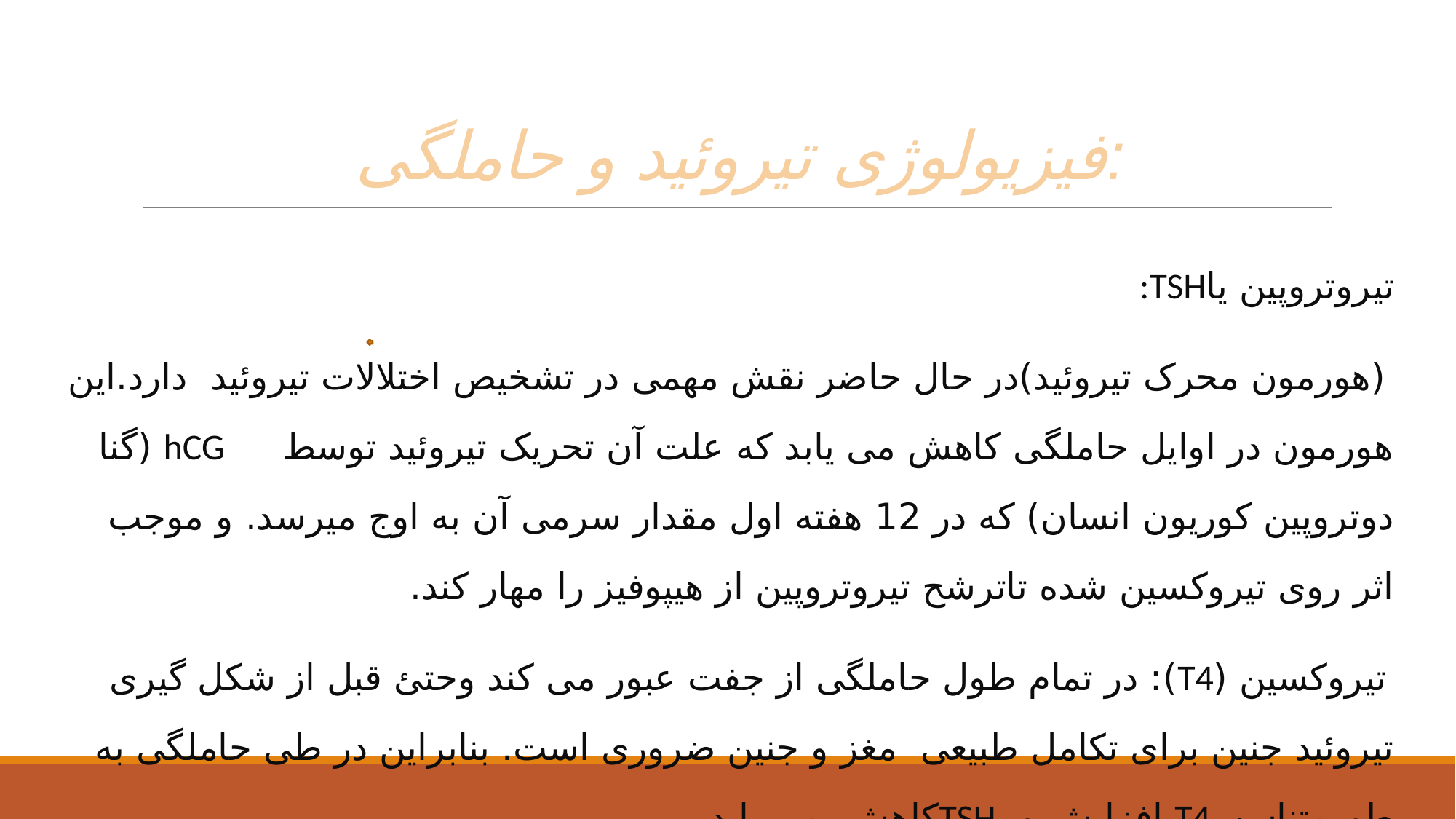

# فیزیولوژی تیروئید و حاملگی:
:TSHتیروتروپین یا
(هورمون محرک تیروئید)در حال حاضر نقش مهمی در تشخیص اختلالات تیروئید  دارد.این هورمون در اوایل حاملگی کاهش می یابد که علت آن تحریک تیروئید توسط     hCG (گنا دوتروپین کوریون انسان) که در 12 هفته اول مقدار سرمی آن به اوج میرسد. و موجب اثر روی تیروکسین شده تاترشح تیروتروپین از هیپوفیز را مهار کند.
تیروکسین (T4): در تمام طول حاملگی از جفت عبور می کند وحتئ قبل از شکل گیری تیروئید جنین برای تکامل طبیعی  مغز و جنین ضروری است. بنابراین در طی حاملگی به طورمتناسبT4 افزایش و  TSHکاهش, می یابد.